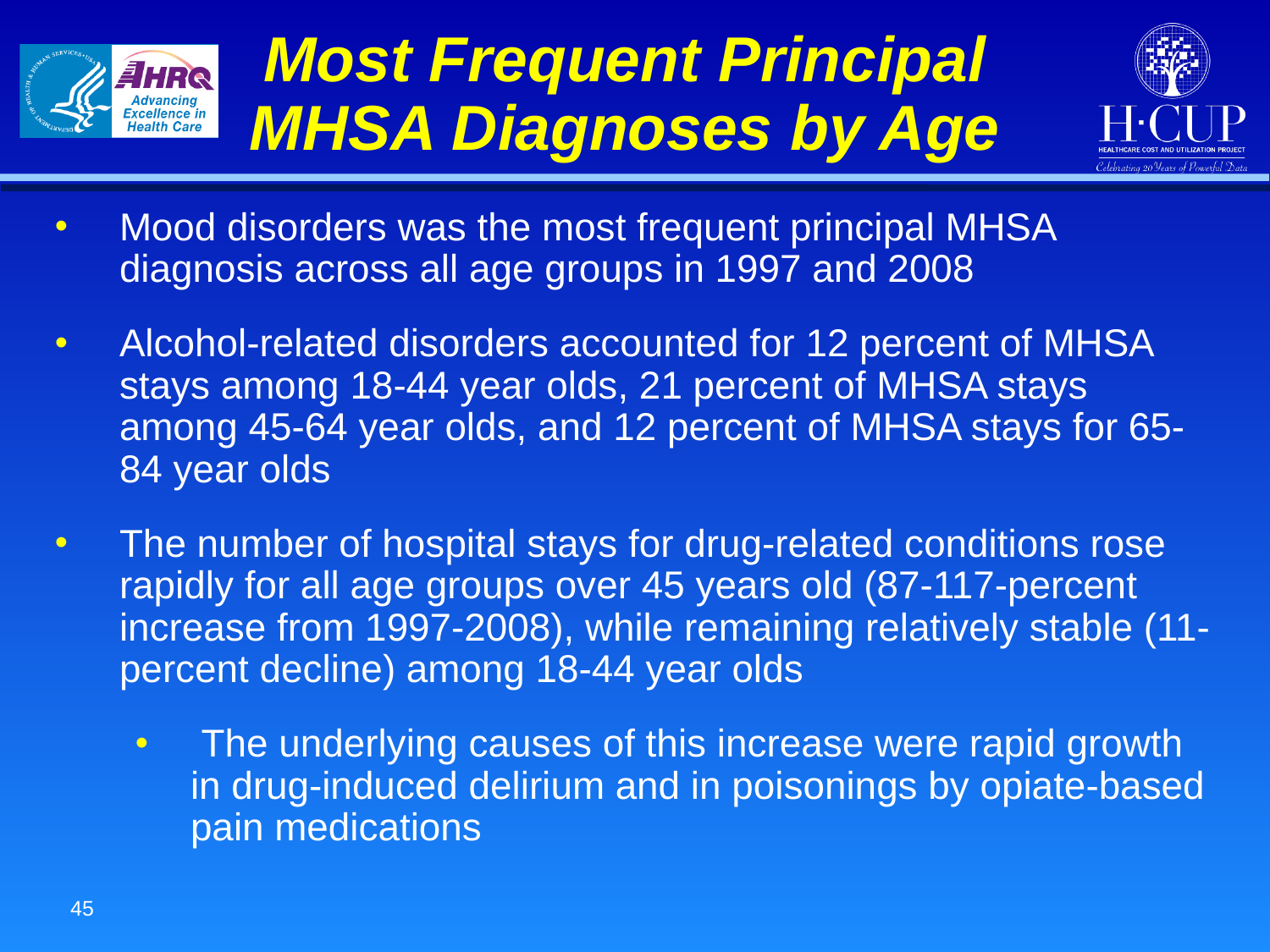

# Most Frequent Principal MHSA Diagnoses by Age
Mood disorders was the most frequent principal MHSA diagnosis across all age groups in 1997 and 2008
Alcohol-related disorders accounted for 12 percent of MHSA stays among 18-44 year olds, 21 percent of MHSA stays among 45-64 year olds, and 12 percent of MHSA stays for 65-84 year olds
The number of hospital stays for drug-related conditions rose rapidly for all age groups over 45 years old (87-117-percent increase from 1997-2008), while remaining relatively stable (11-percent decline) among 18-44 year olds
 The underlying causes of this increase were rapid growth in drug-induced delirium and in poisonings by opiate-based pain medications

45